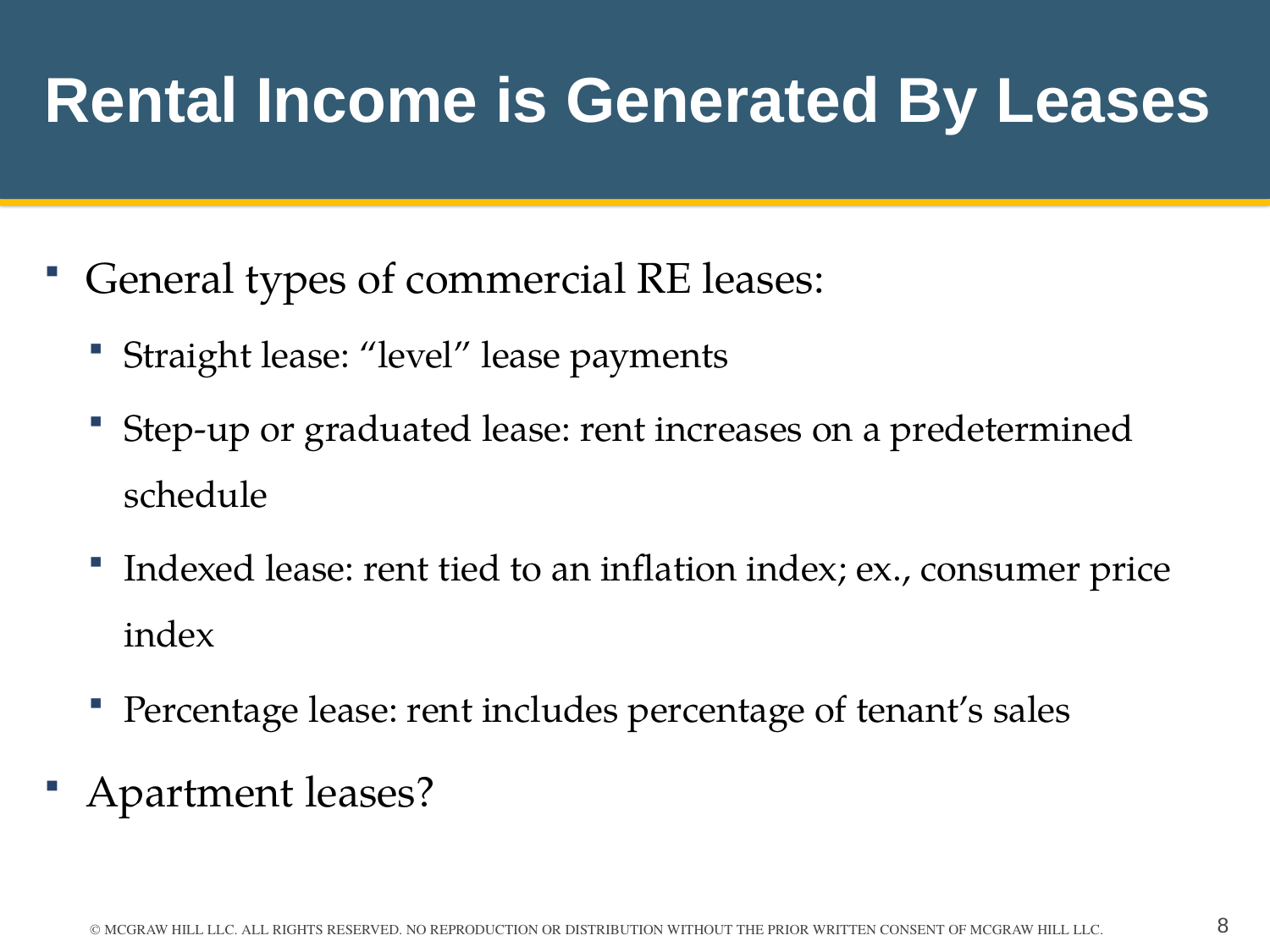

# Rental Income is Generated By Leases
General types of commercial RE leases:
Straight lease: “level” lease payments
Step-up or graduated lease: rent increases on a predetermined schedule
Indexed lease: rent tied to an inflation index; ex., consumer price index
Percentage lease: rent includes percentage of tenant’s sales
Apartment leases?
© MCGRAW HILL LLC. ALL RIGHTS RESERVED. NO REPRODUCTION OR DISTRIBUTION WITHOUT THE PRIOR WRITTEN CONSENT OF MCGRAW HILL LLC.
8